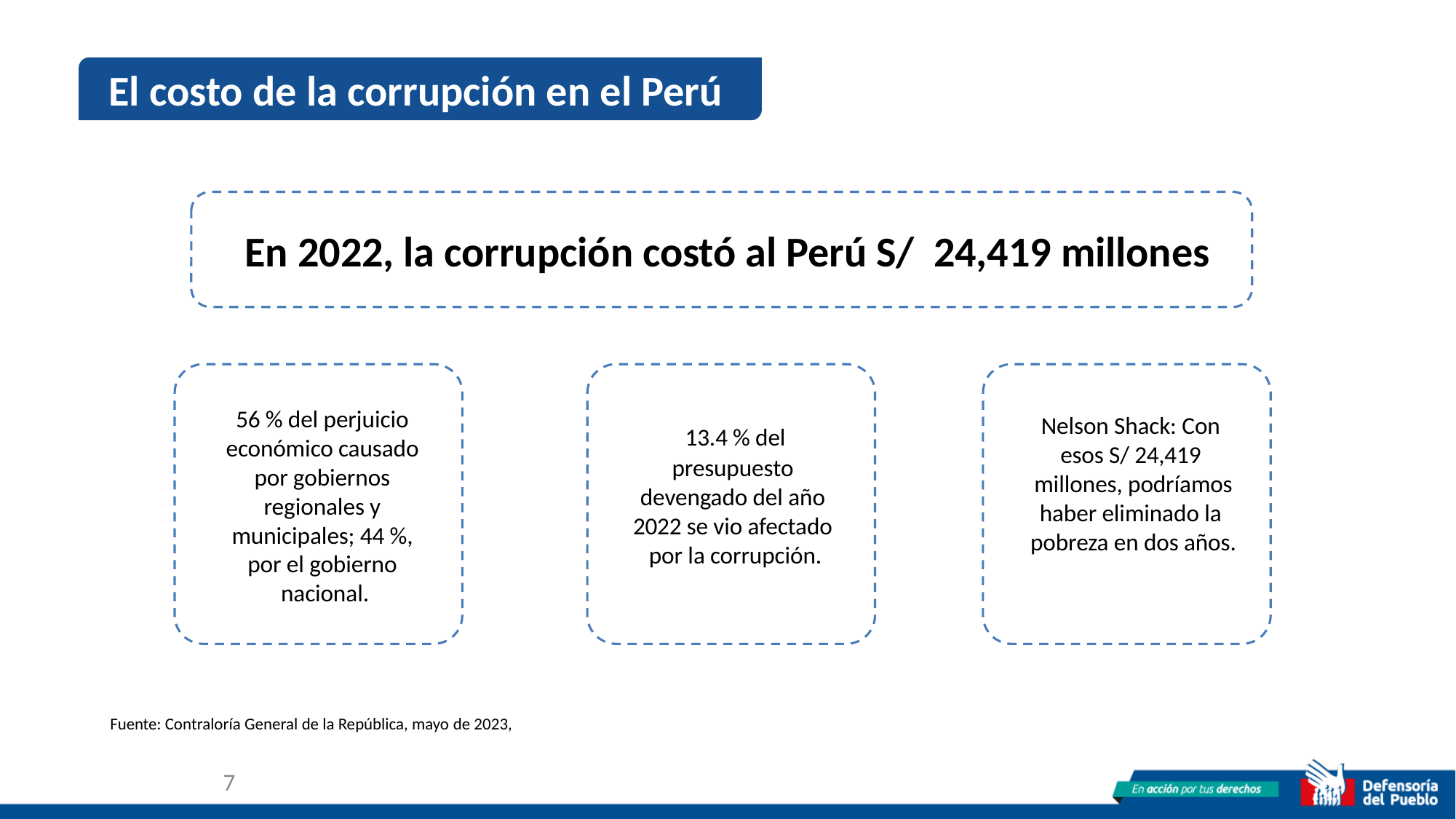

El costo de la corrupción en el Perú

En 2022, la corrupción costó al Perú S/  24,419 millones

56 % del perjuicio  económico causado  por gobiernos  regionales y  municipales; 44 %,  por el gobierno  nacional.
Nelson Shack: Con  esos S/ 24,419  millones, podríamos haber eliminado la  pobreza en dos años.
13.4 % del
presupuesto  devengado del año  2022 se vio afectado  por la corrupción.
Fuente: Contraloría General de la República, mayo de 2023,
7